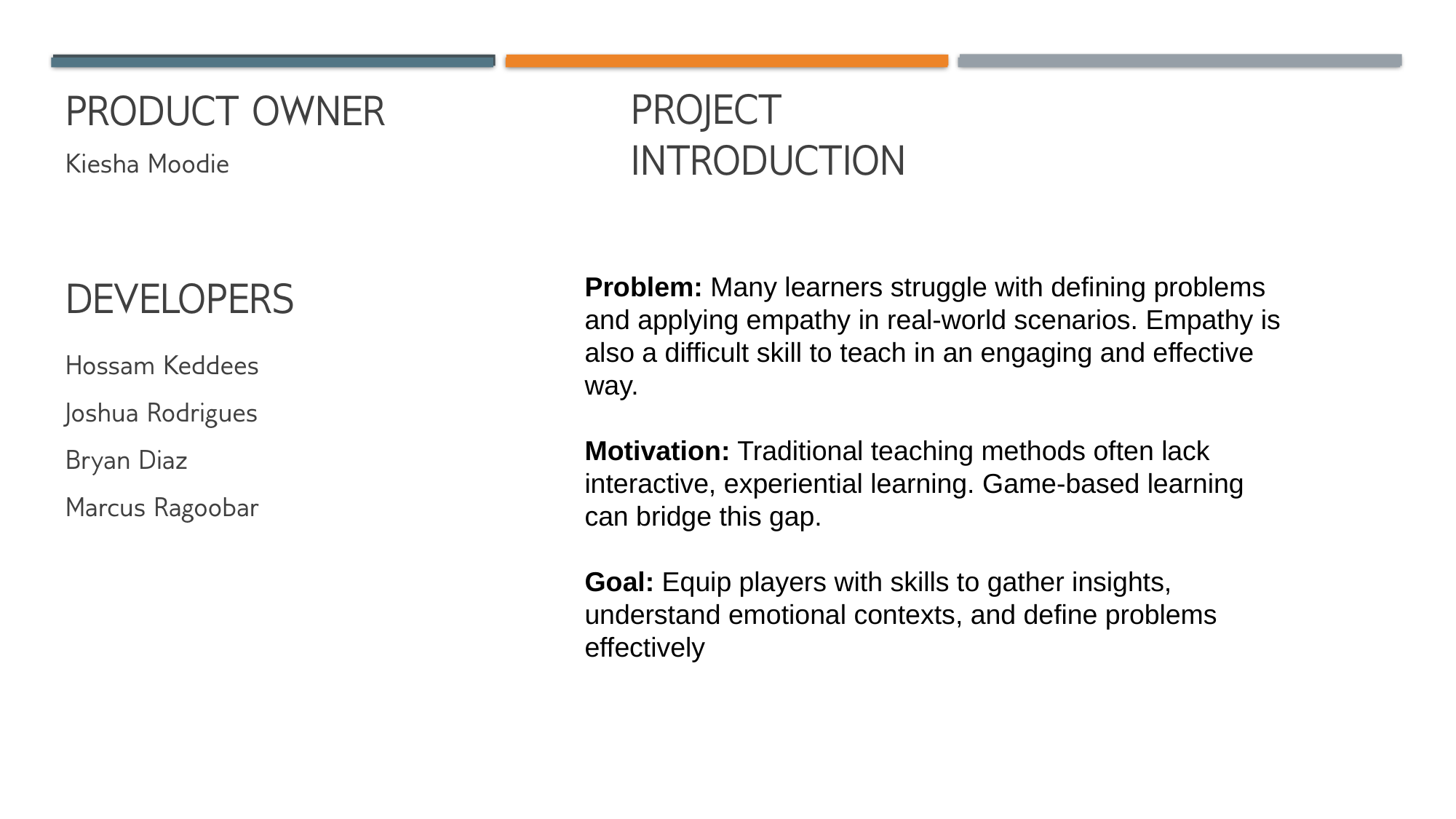

Product Owner
Project Introduction
Kiesha Moodie
# Developers

Problem: Many learners struggle with defining problems and applying empathy in real-world scenarios. Empathy is also a difficult skill to teach in an engaging and effective way.

Motivation: Traditional teaching methods often lack interactive, experiential learning. Game-based learning can bridge this gap.

Goal: Equip players with skills to gather insights, understand emotional contexts, and define problems effectively
Hossam Keddees
Joshua Rodrigues
Bryan Diaz
Marcus Ragoobar